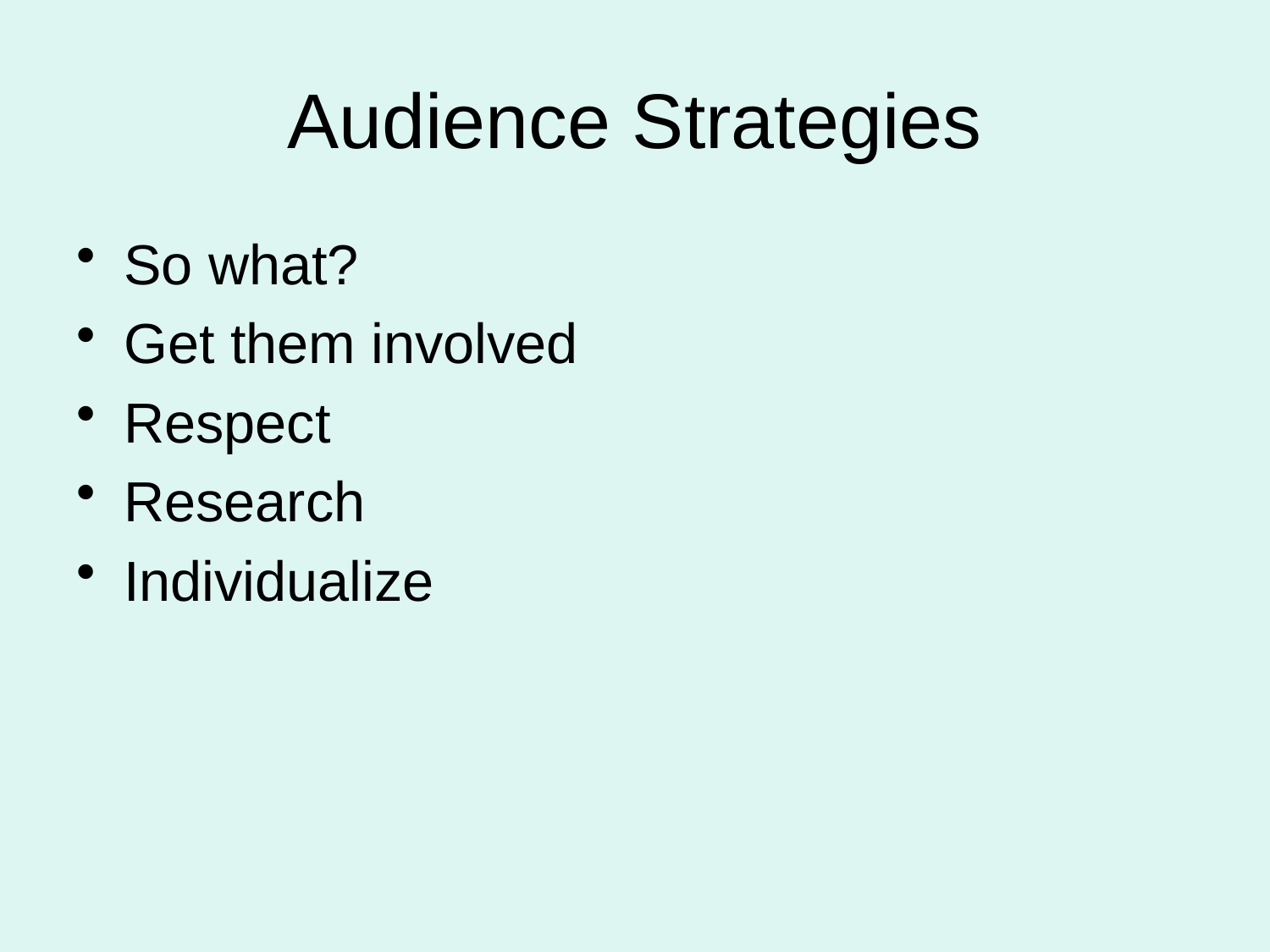

# Audience Strategies
So what?
Get them involved
Respect
Research
Individualize